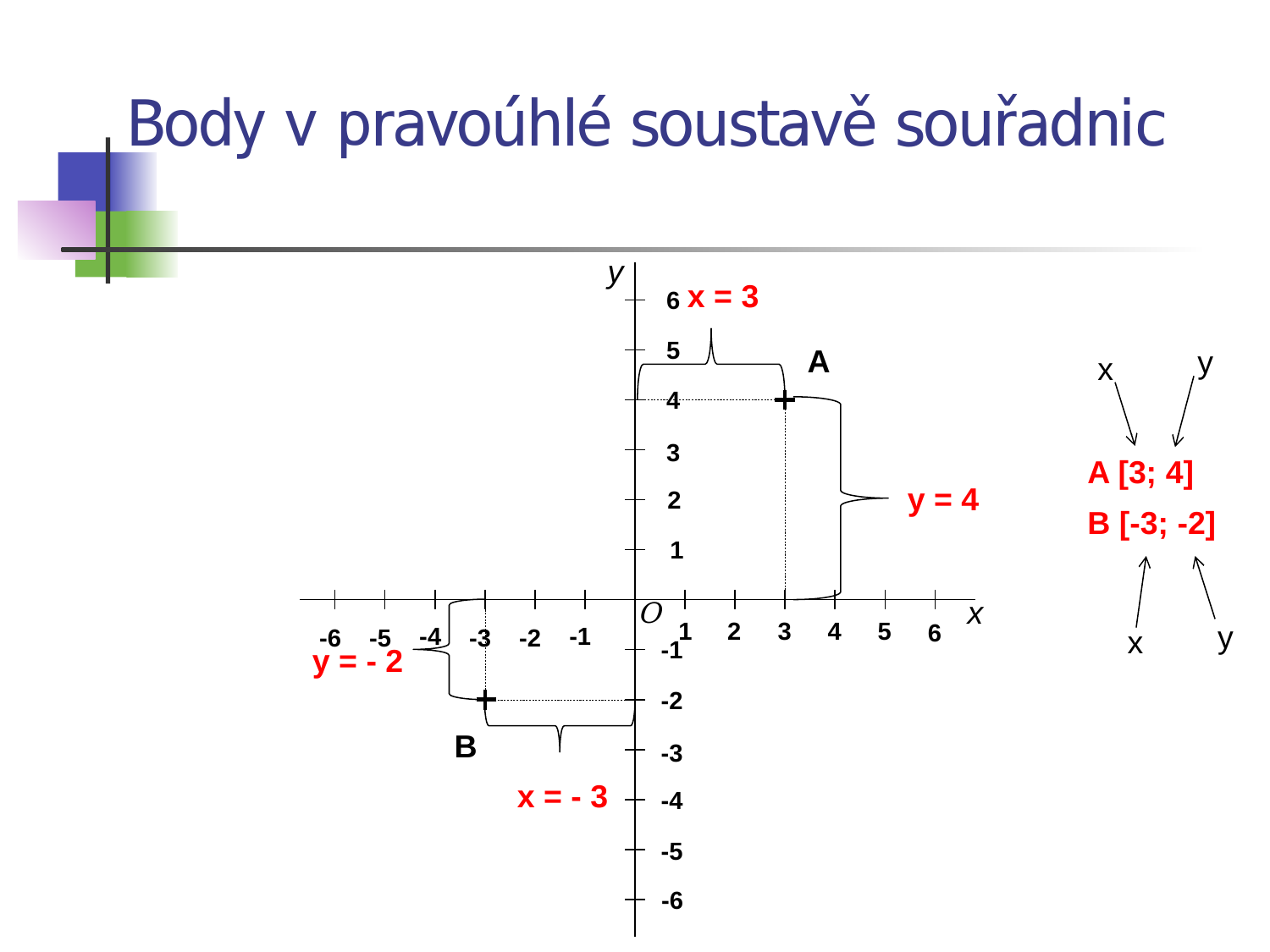

Body v pravoúhlé soustavě souřadnic
y
x = 3
6

5
A
y
x
4

3
A [3; 4]
y = 4
2
B [-3; -2]
1
x
O

5
4
3
2
1
y
6
-4
-1
-6
-5
-3
-2
x
-1
y = - 2

-2
B
-3
x = - 3
-4
-5
-6